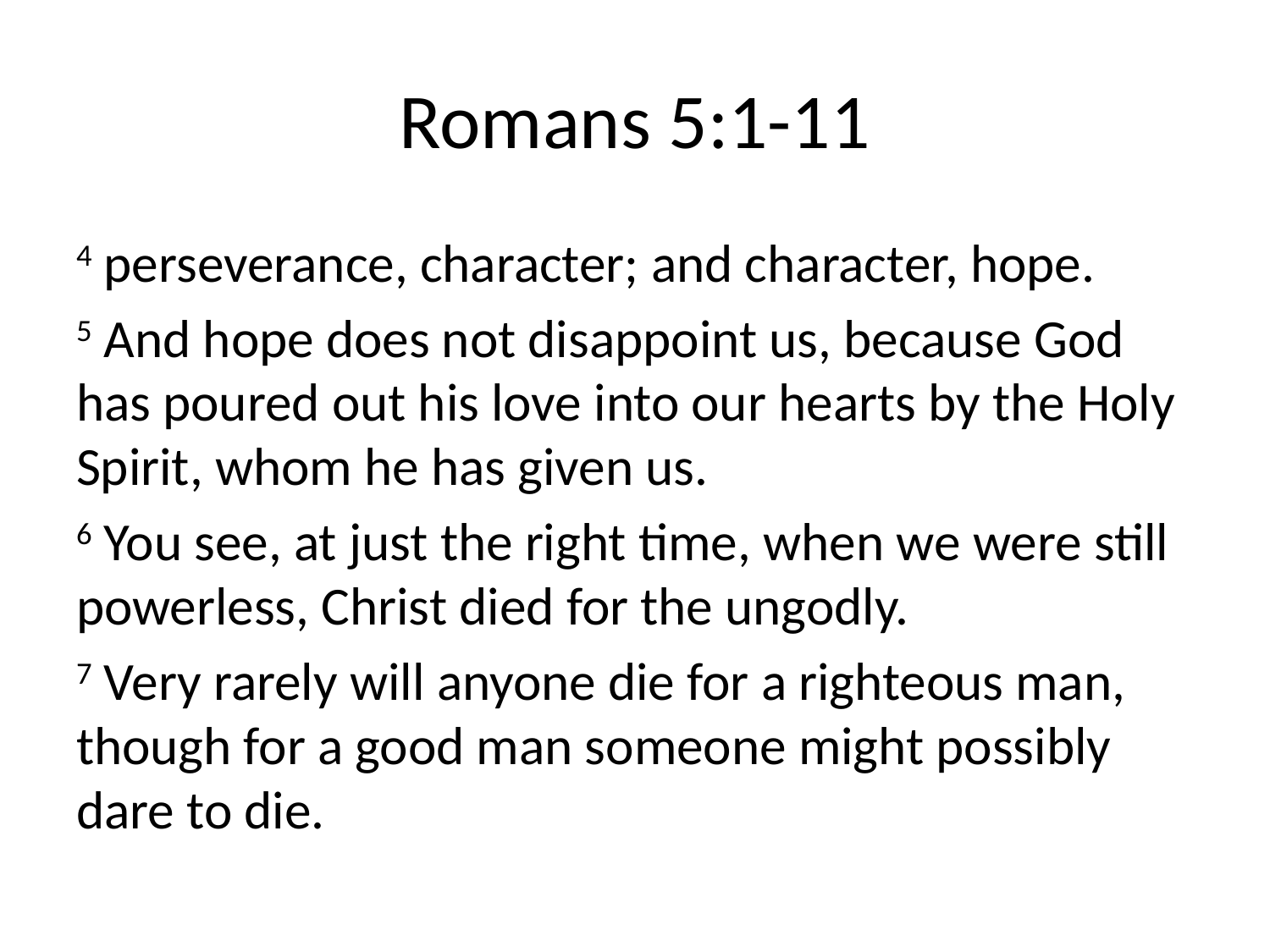

# Romans 5:1-11
4 perseverance, character; and character, hope.
5 And hope does not disappoint us, because God has poured out his love into our hearts by the Holy Spirit, whom he has given us.
6 You see, at just the right time, when we were still powerless, Christ died for the ungodly.
7 Very rarely will anyone die for a righteous man, though for a good man someone might possibly dare to die.